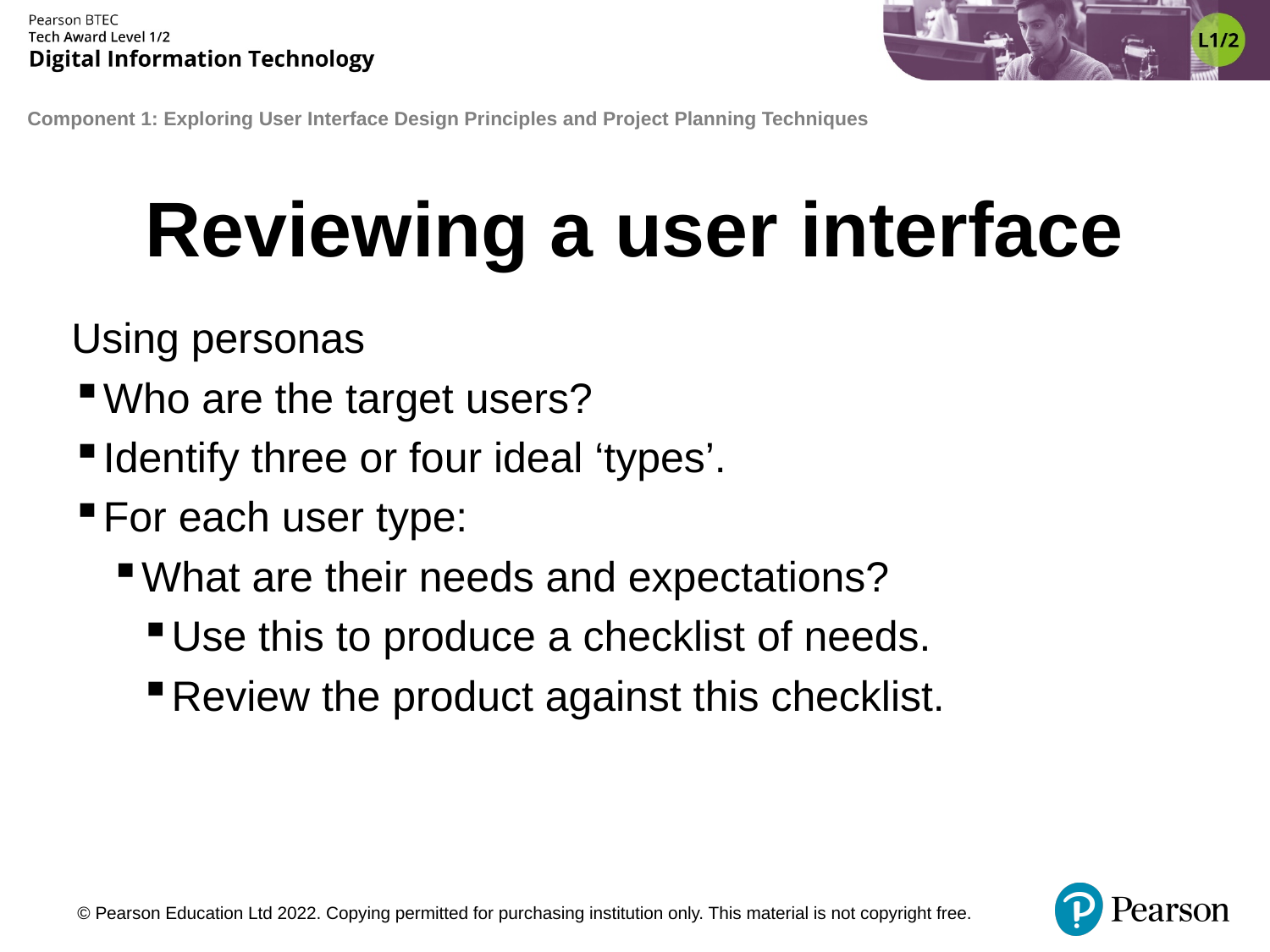

# Reviewing a user interface
Using personas
Who are the target users?
Identify three or four ideal ‘types’.
For each user type:
What are their needs and expectations?
Use this to produce a checklist of needs.
Review the product against this checklist.